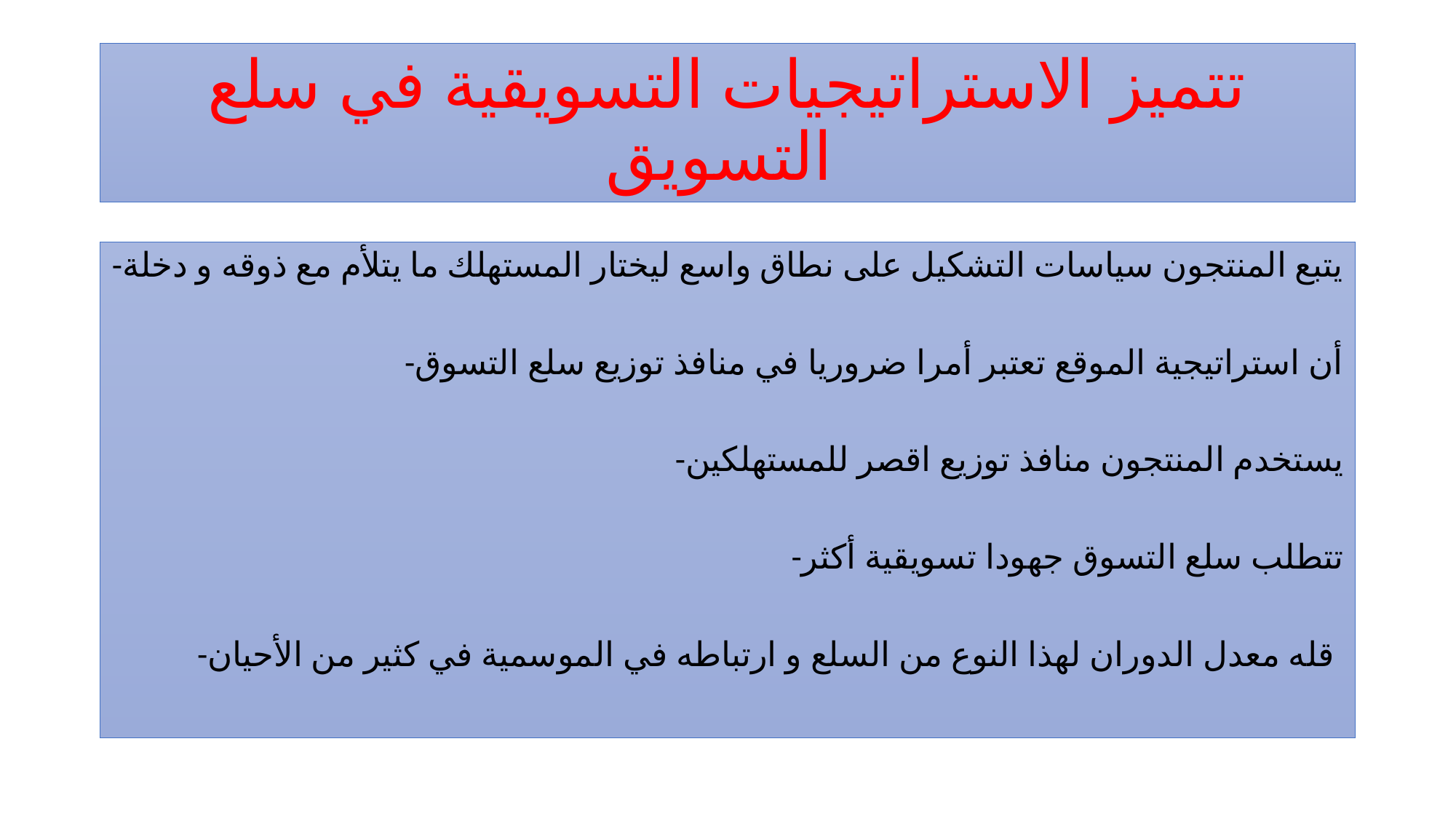

# تتميز الاستراتيجيات التسويقية في سلع التسويق
-يتبع المنتجون سياسات التشكيل على نطاق واسع ليختار المستهلك ما يتلأم مع ذوقه و دخلة

-أن استراتيجية الموقع تعتبر أمرا ضروريا في منافذ توزيع سلع التسوق

-يستخدم المنتجون منافذ توزيع اقصر للمستهلكين

-تتطلب سلع التسوق جهودا تسويقية أكثر

-قله معدل الدوران لهذا النوع من السلع و ارتباطه في الموسمية في كثير من الأحيان